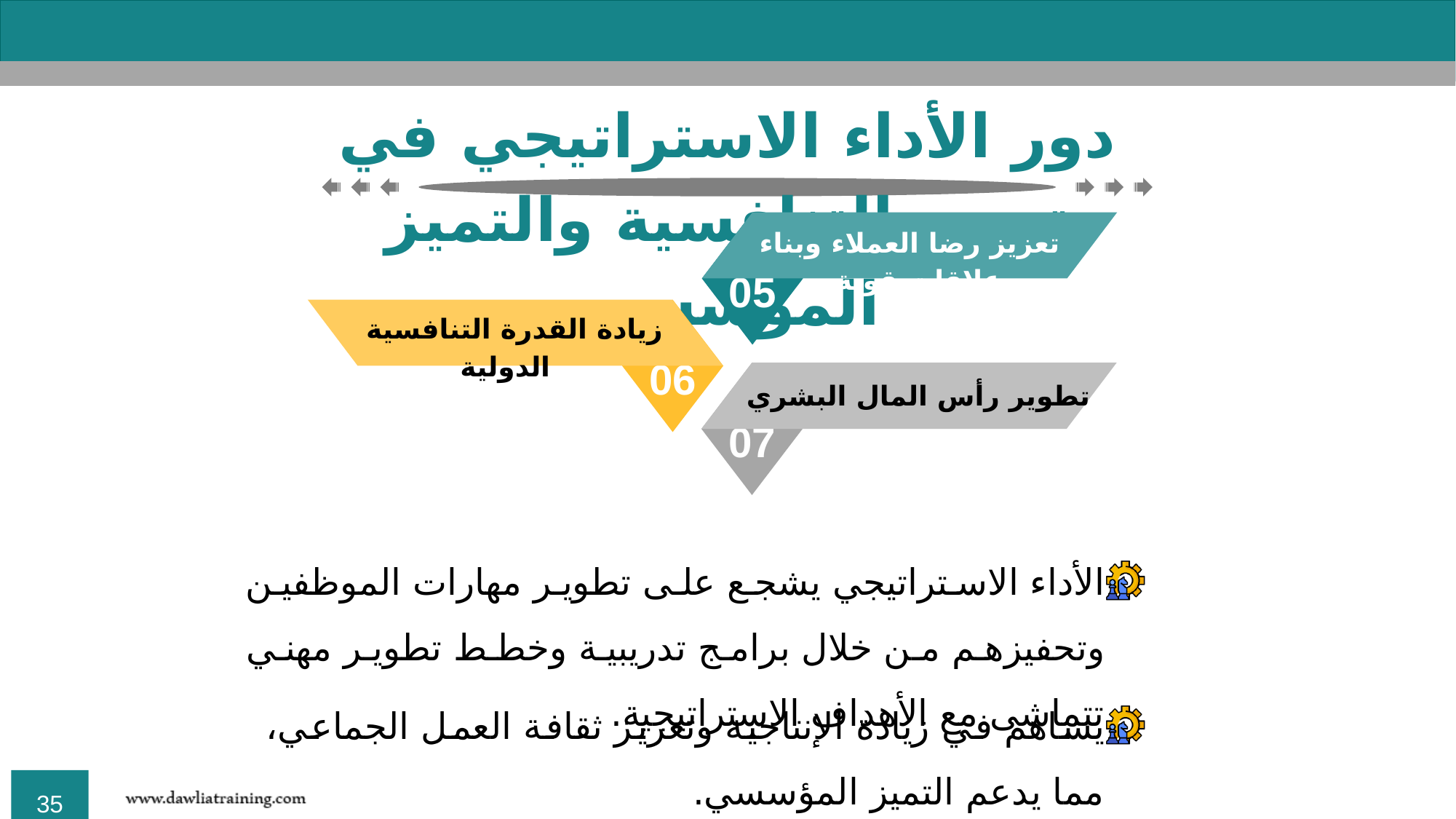

01
تحقيق ميزة تنافسية مستدامة

03
تحسين الكفاءة والفعالية المؤسسية

02
التكيّف مع التغيرات البيئية والسوقية

04
دعم الابتكار والتطوير
دور الأداء الاستراتيجي في تعزيز التنافسية والتميز المؤسسي

05
تعزيز رضا العملاء وبناء علاقات قوية

06
زيادة القدرة التنافسية الدولية

07
تطوير رأس المال البشري
الأداء الاستراتيجي يشجع على تطوير مهارات الموظفين وتحفيزهم من خلال برامج تدريبية وخطط تطوير مهني تتماشى مع الأهداف الاستراتيجية.
يساهم في زيادة الإنتاجية وتعزيز ثقافة العمل الجماعي، مما يدعم التميز المؤسسي.

08
تعزيز السُمعة المؤسسية

09
زيادة الاستدامة المؤسسية